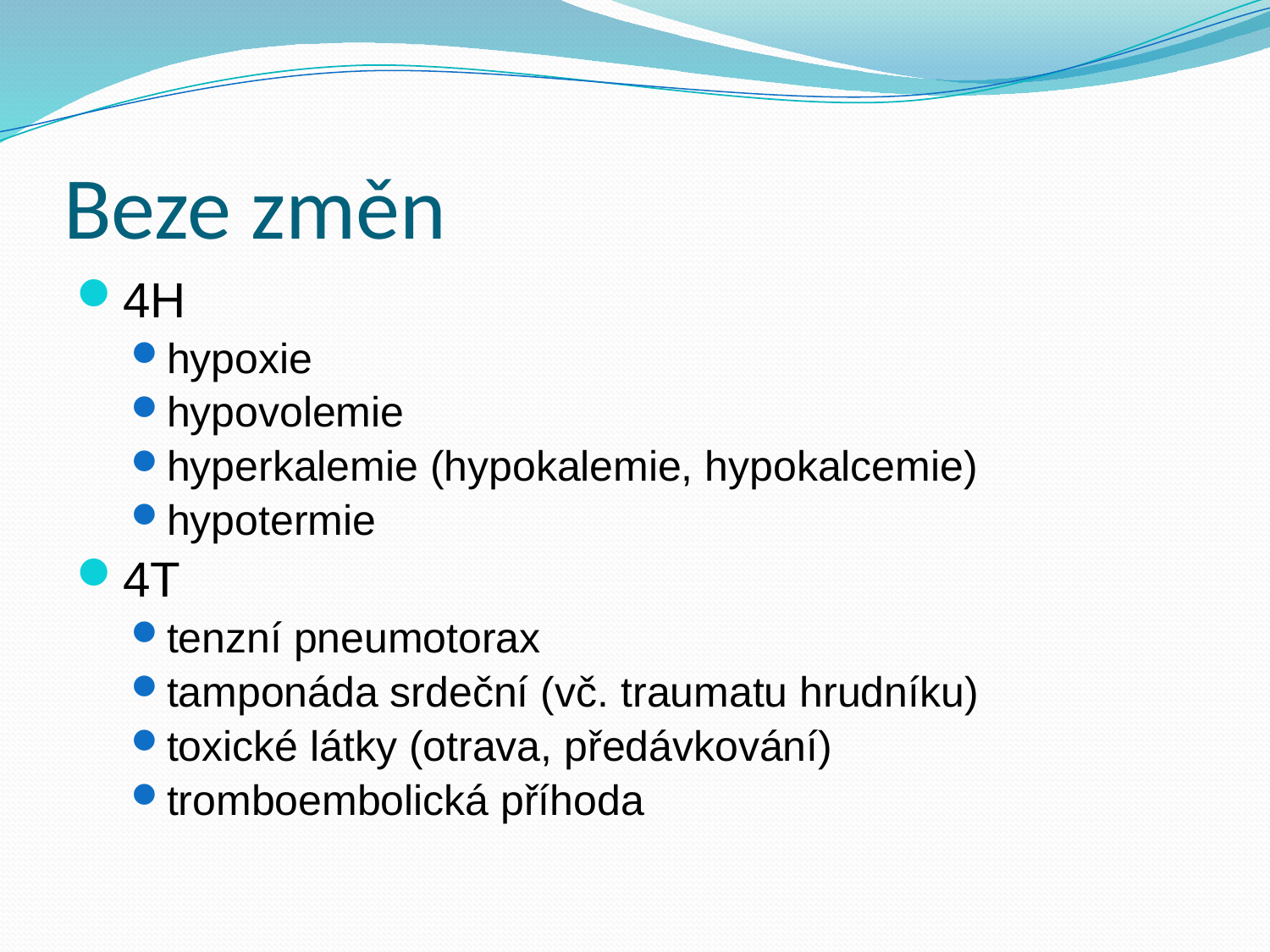

# Beze změn
4H
hypoxie
hypovolemie
hyperkalemie (hypokalemie, hypokalcemie)
hypotermie
4T
tenzní pneumotorax
tamponáda srdeční (vč. traumatu hrudníku)
toxické látky (otrava, předávkování)
tromboembolická příhoda